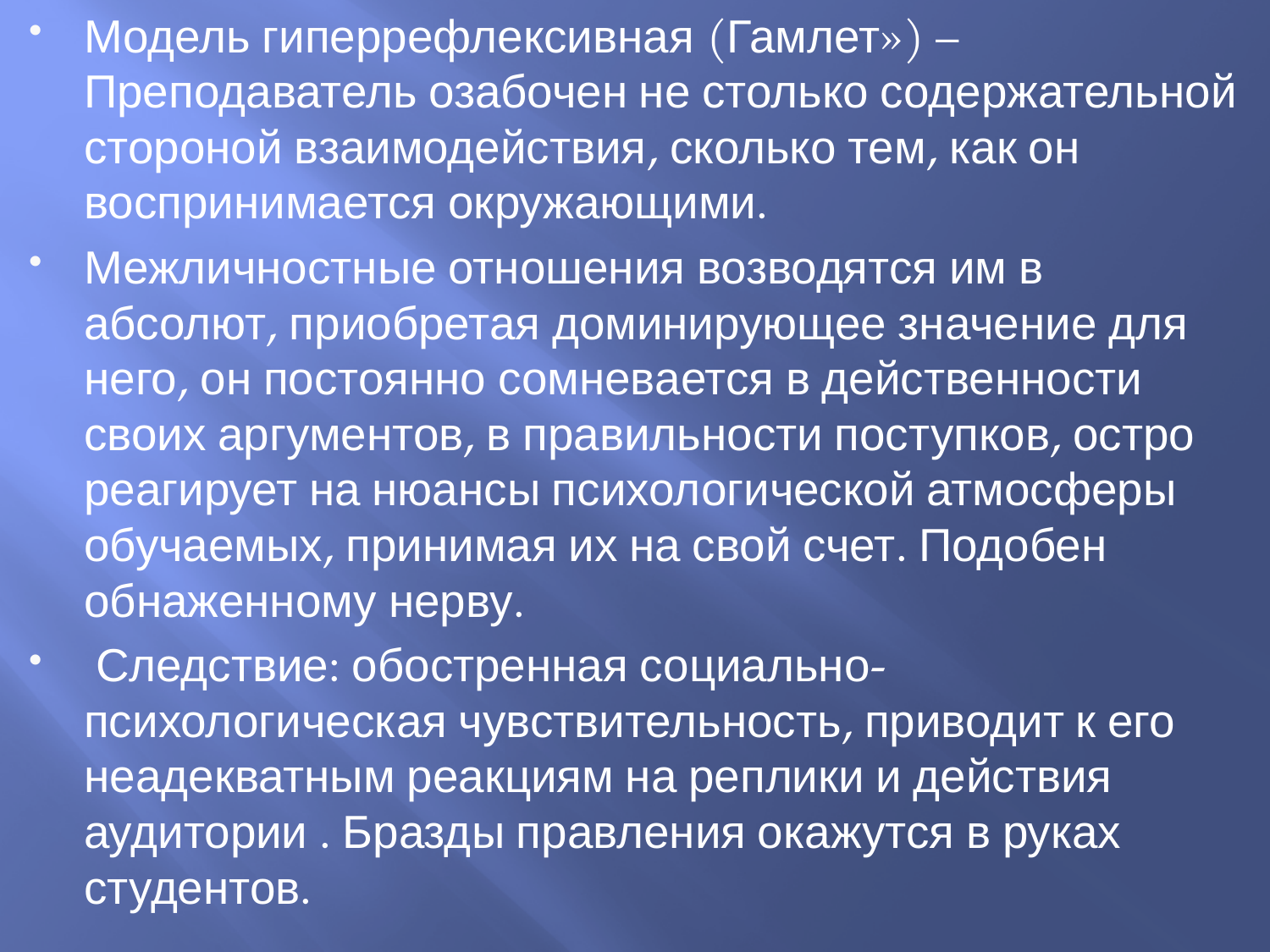

Модель гиперрефлексивная (Гамлет») – Преподаватель озабочен не столько содержательной стороной взаимодействия, сколько тем, как он воспринимается окружающими.
Межличностные отношения возводятся им в абсолют, приобретая доминирующее значение для него, он постоянно сомневается в действенности своих аргументов, в правильности поступков, остро реагирует на нюансы психологической атмосферы обучаемых, принимая их на свой счет. Подобен обнаженному нерву.
 Следствие: обостренная социально-психологическая чувствительность, приводит к его неадекватным реакциям на реплики и действия аудитории . Бразды правления окажутся в руках студентов.